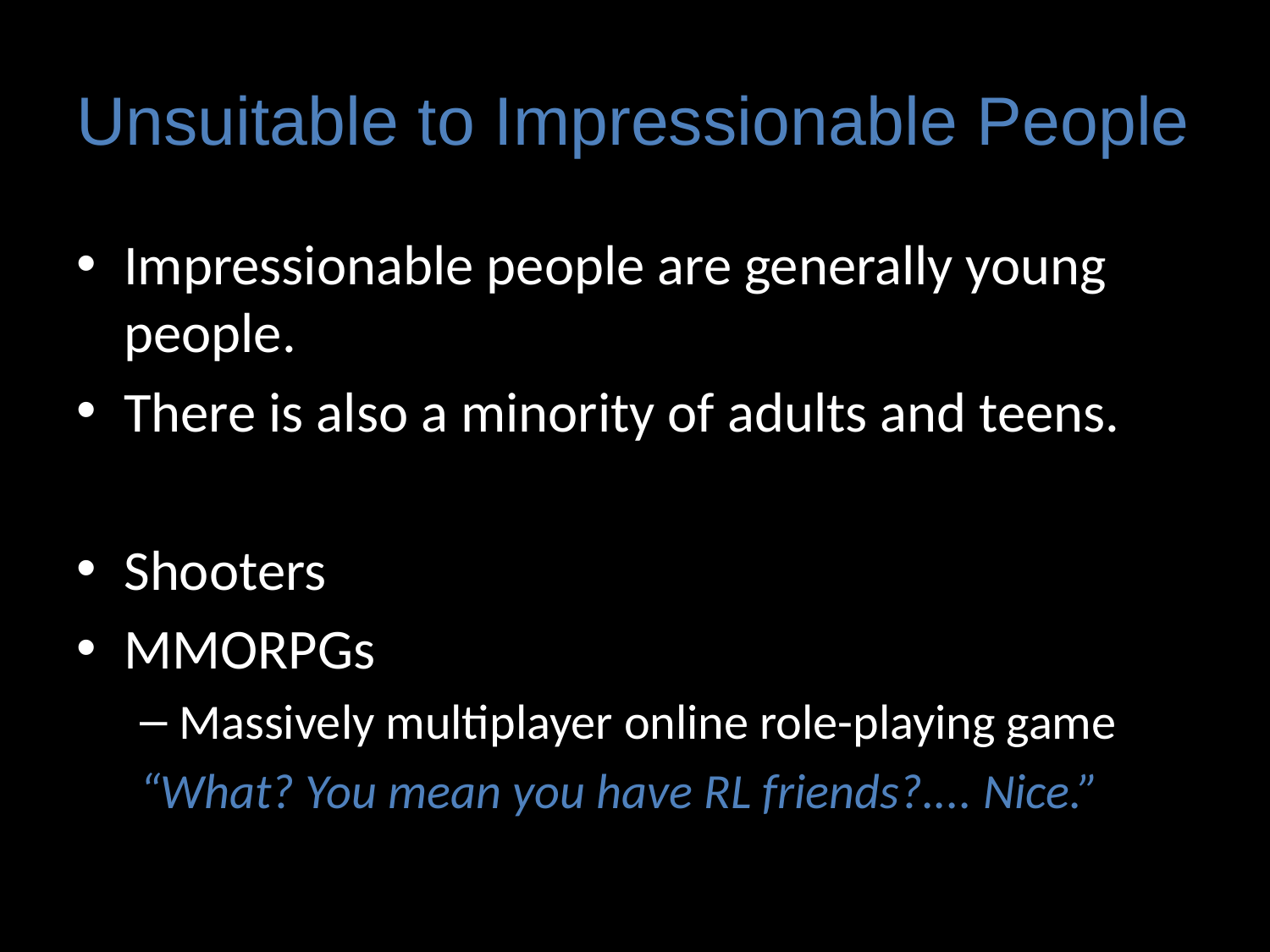

# Unsuitable to Impressionable People
Impressionable people are generally young people.
There is also a minority of adults and teens.

Shooters
MMORPGs
Massively multiplayer online role-playing game
“What? You mean you have RL friends?.... Nice.”